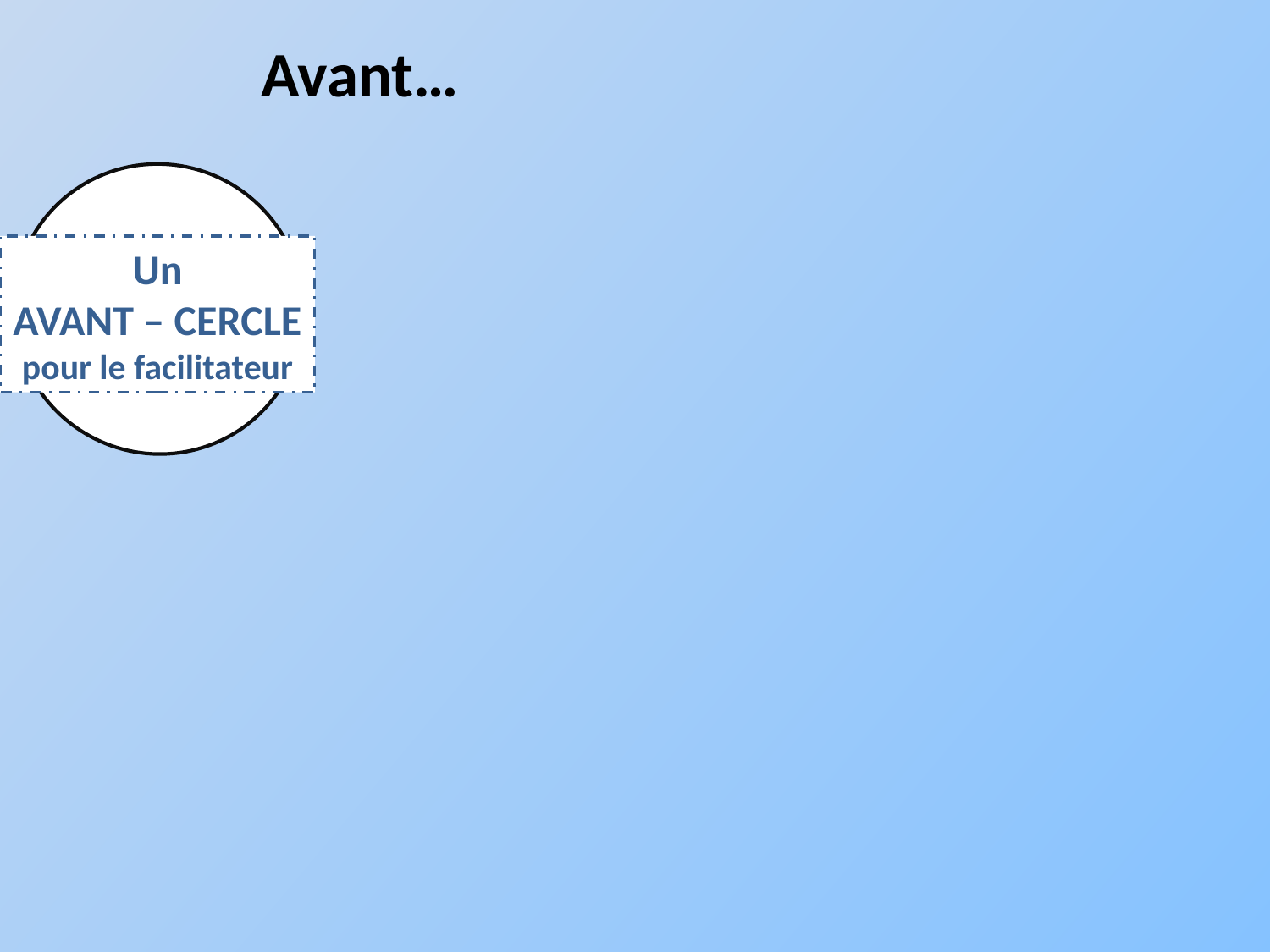

Avant…

Un
AVANT – CERCLE
pour le facilitateur